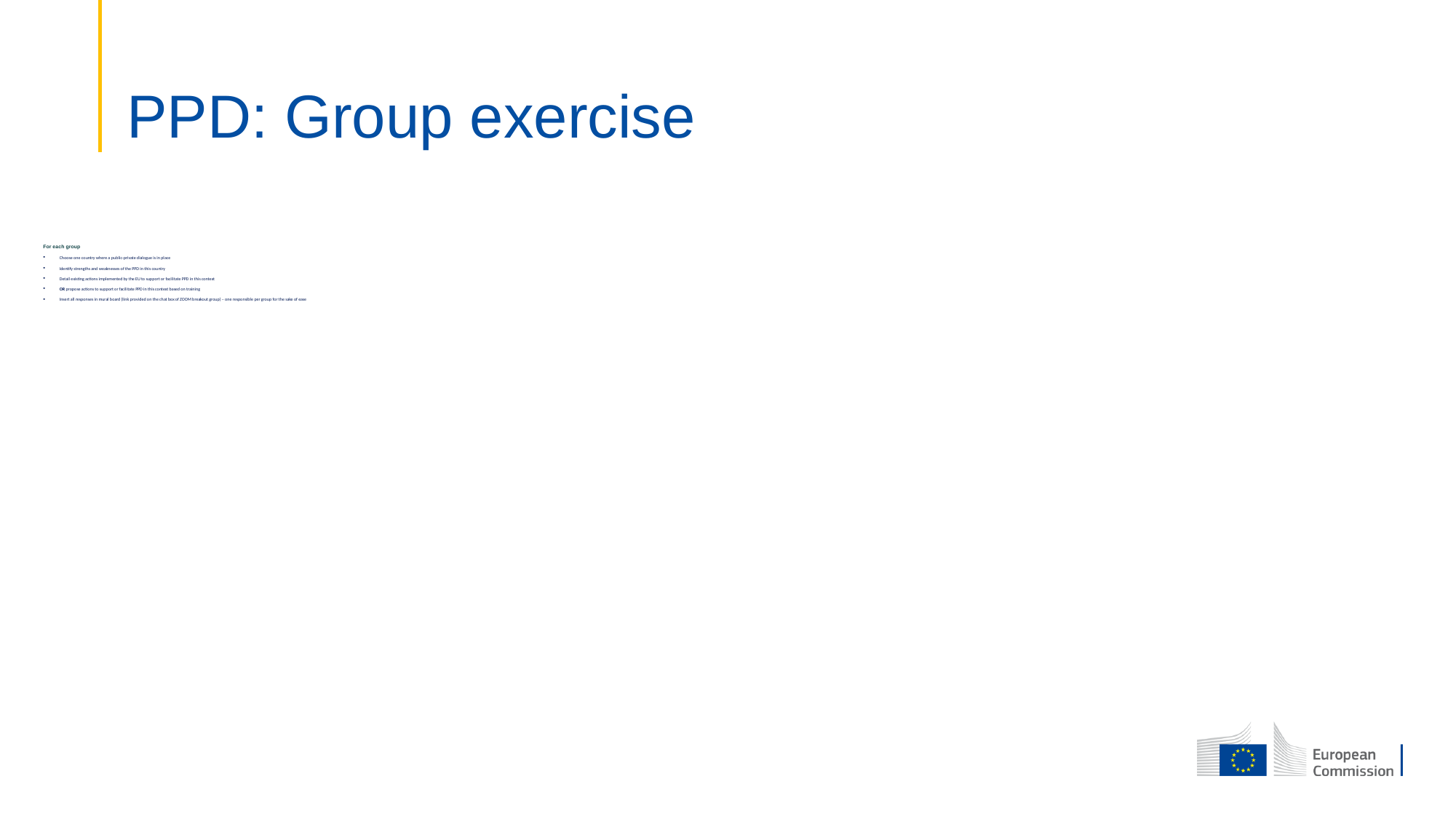

# PPD: Group exercise
For each group

Choose one country where a public-private dialogue is in place

Identify strengths and weaknesses of the PPD in this country

Detail existing actions implemented by the EU to support or facilitate PPD in this context

OR propose actions to support or facilitate PPD in this context based on training

Insert all responses in mural board (link provided on the chat box of ZOOM breakout group) – one responsible per group for the sake of ease